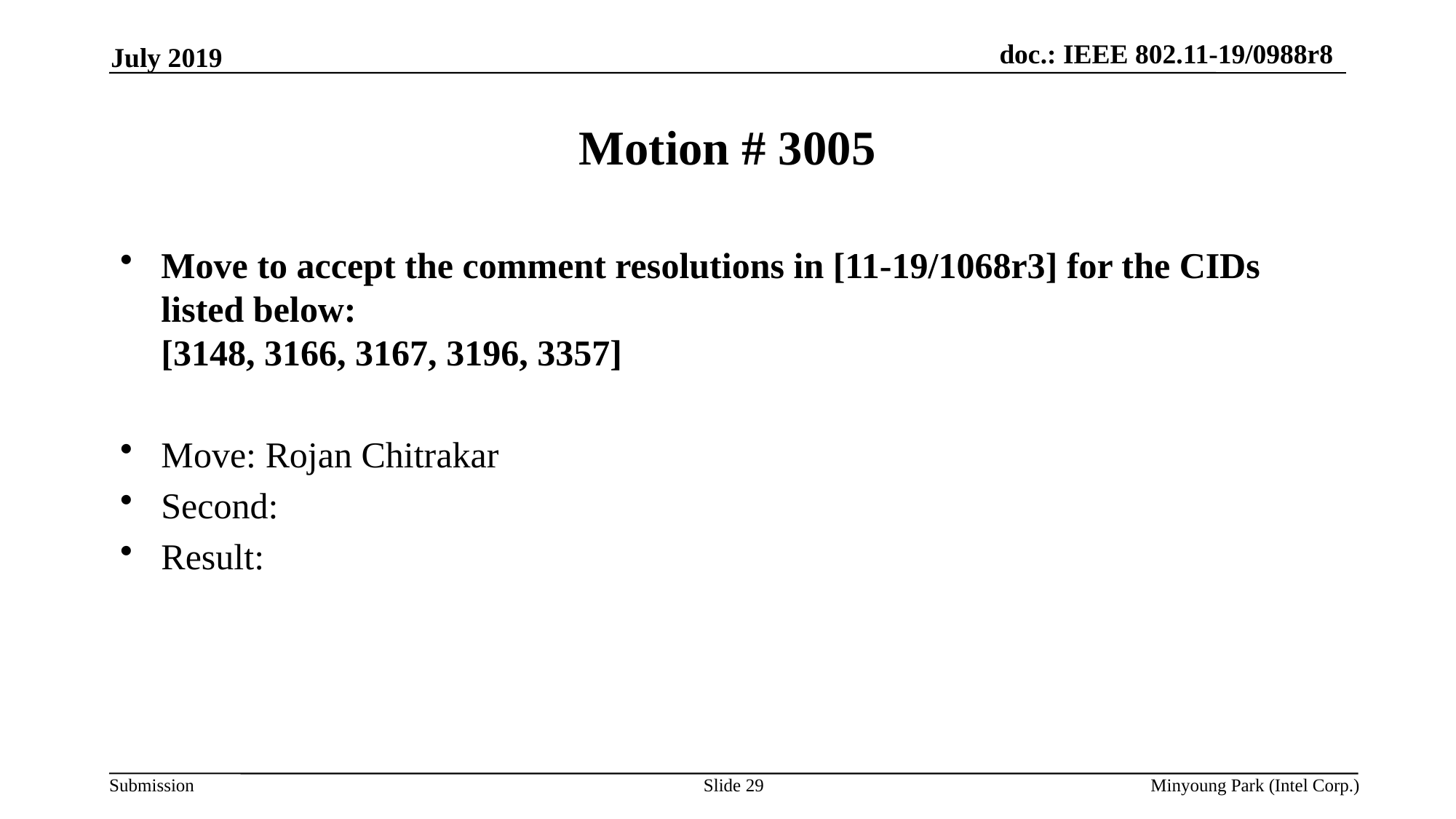

July 2019
# Motion # 3005
Move to accept the comment resolutions in [11-19/1068r3] for the CIDs listed below:
[3148, 3166, 3167, 3196, 3357]

Move: Rojan Chitrakar
Second:
Result:

Slide 29
Minyoung Park (Intel Corp.)